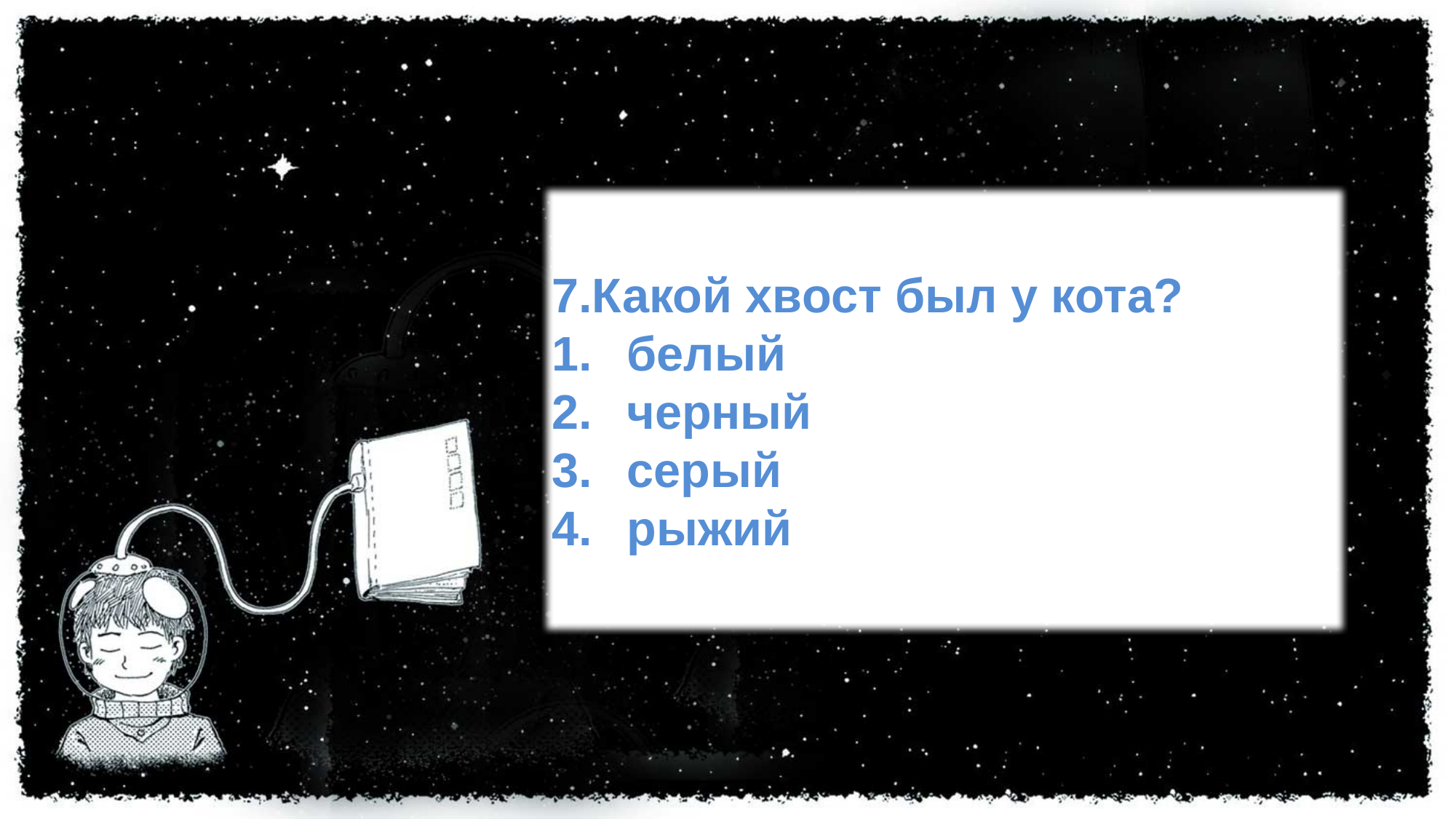

7.Какой хвост был у кота?
 белый
 черный
 серый
 рыжий